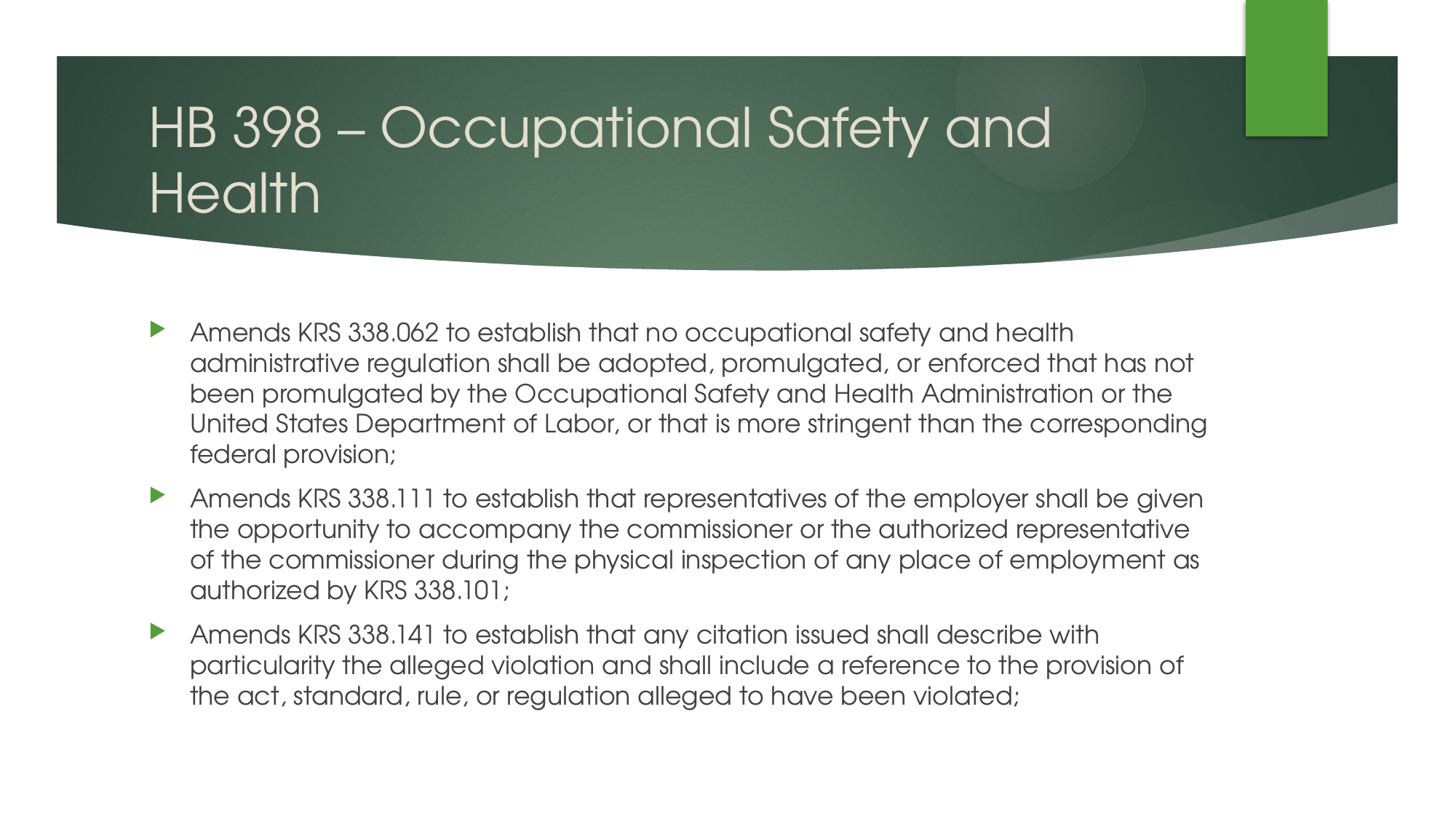

# HB 398 – Occupational Safety and Health
Amends KRS 338.062 to establish that no occupational safety and health administrative regulation shall be adopted, promulgated, or enforced that has not been promulgated by the Occupational Safety and Health Administration or the United States Department of Labor, or that is more stringent than the corresponding federal provision;
Amends KRS 338.111 to establish that representatives of the employer shall be given the opportunity to accompany the commissioner or the authorized representative of the commissioner during the physical inspection of any place of employment as authorized by KRS 338.101;
Amends KRS 338.141 to establish that any citation issued shall describe with particularity the alleged violation and shall include a reference to the provision of the act, standard, rule, or regulation alleged to have been violated;